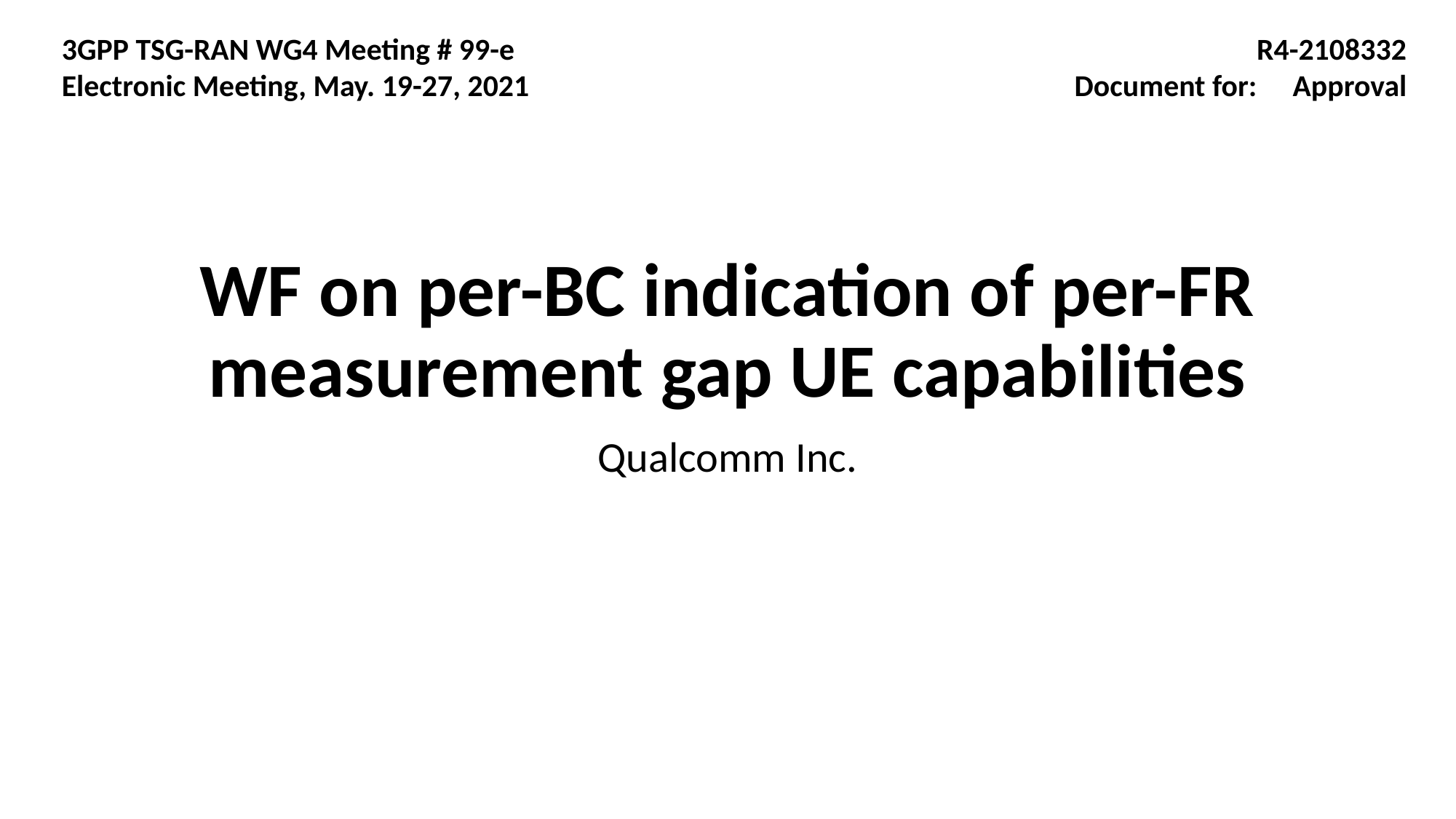

3GPP TSG-RAN WG4 Meeting # 99-e
Electronic Meeting, May. 19-27, 2021
R4-2108332
Document for:	Approval
# WF on per-BC indication of per-FR measurement gap UE capabilities
Qualcomm Inc.